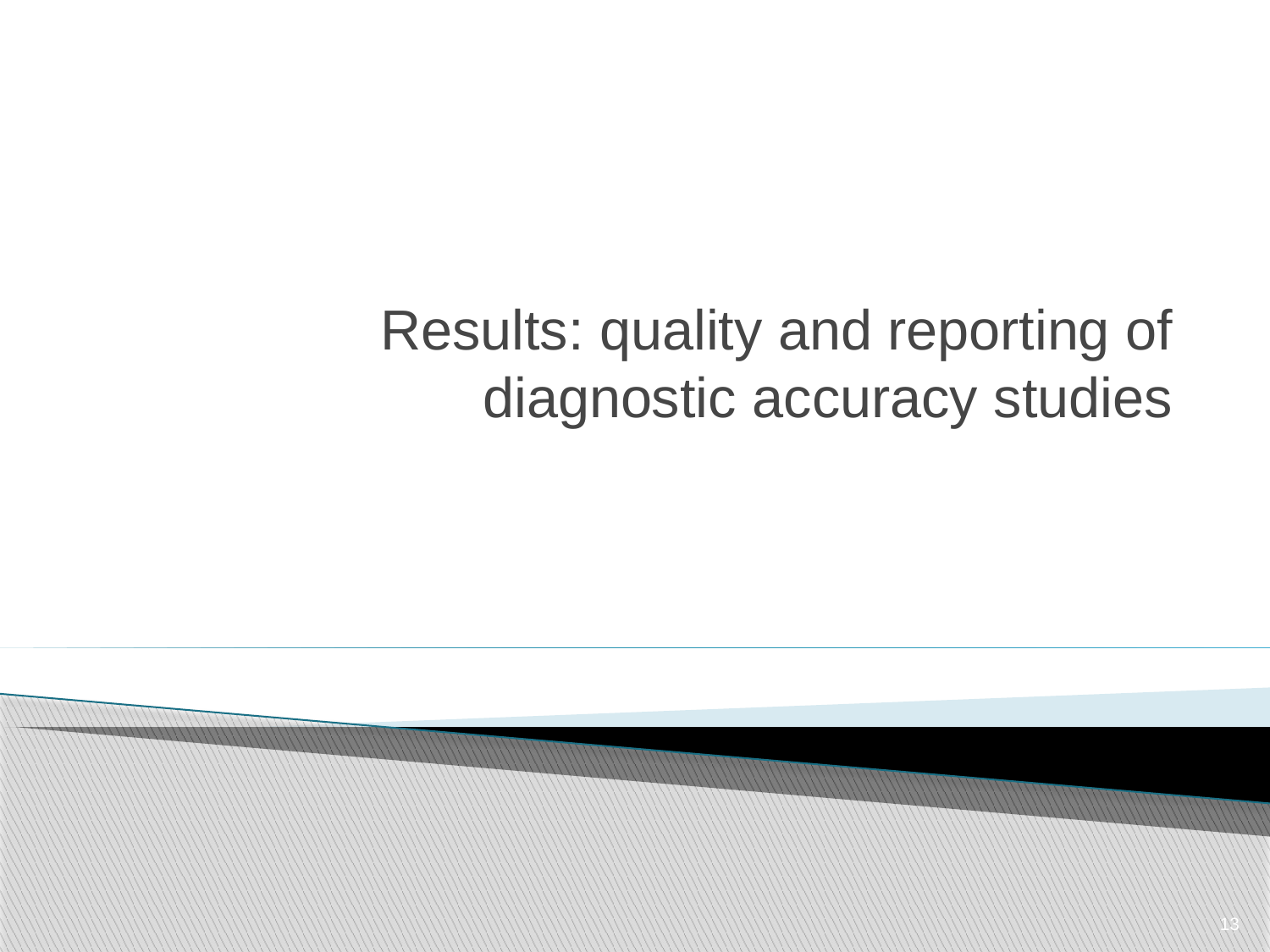

Results: quality and reporting of diagnostic accuracy studies
13